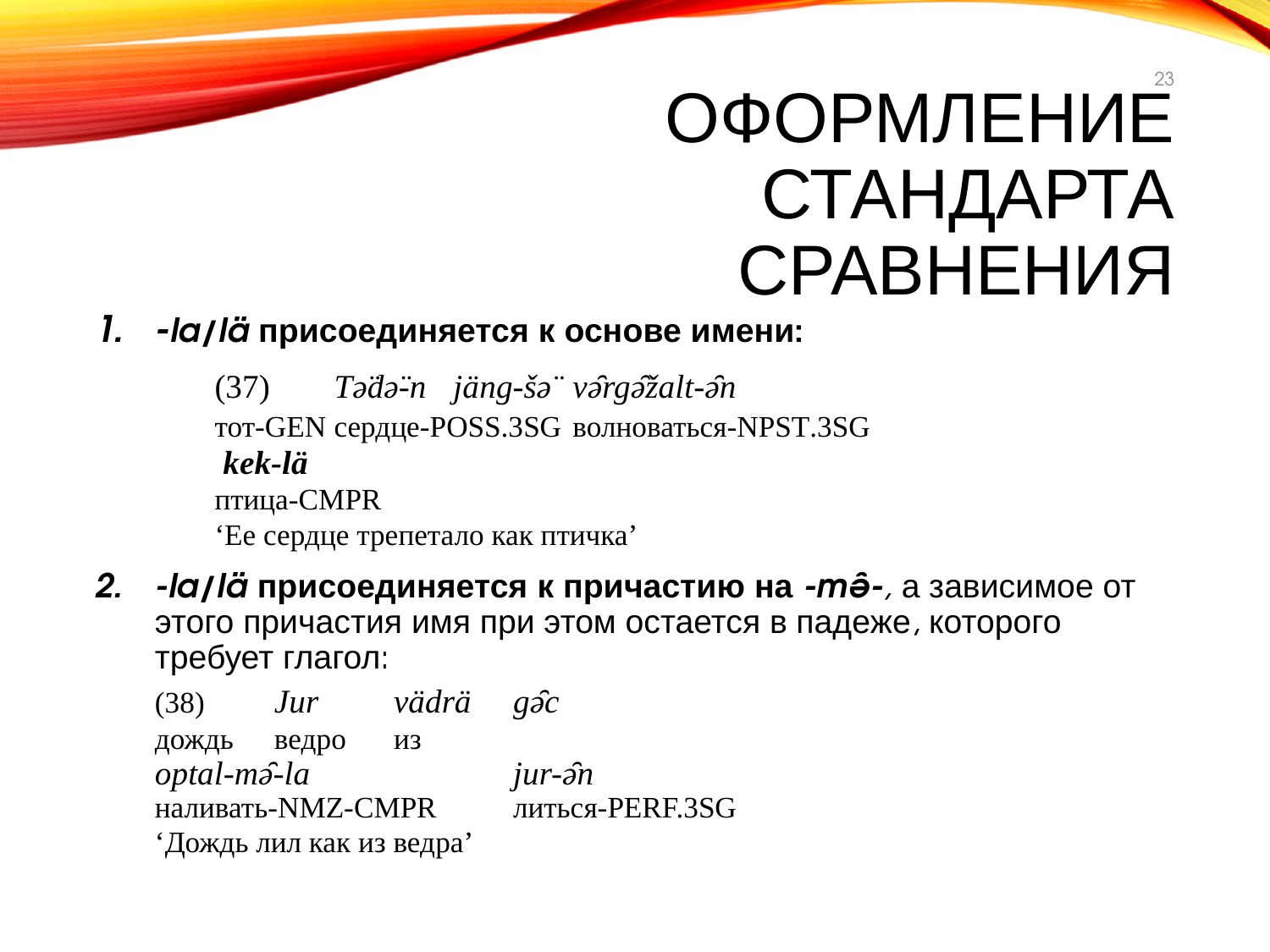

23
# Оформление стандарта сравнения
-la/lä присоединяется к основе имени:
	(37)	Tə̈də̈-n 		jäng-šə̈ 		və̑rgə̑žalt-ə̑n
		тот-gen		сердце-poss.3sg	волноваться-npst.3sg
		 kek-lä
		птица-cmpr
		‘Ее сердце трепетало как птичка’
-la/lä присоединяется к причастию на -mə̑-, а зависимое от этого причастия имя при этом остается в падеже, которого требует глагол:
	(38) 	Jur 	vädrä 	gə̑c
		дождь 	ведро 	из
		optal-mə̑-la 		jur-ə̑n
		наливать-nmz-cmpr 	литься-perf.3sg
		‘Дождь лил как из ведра’